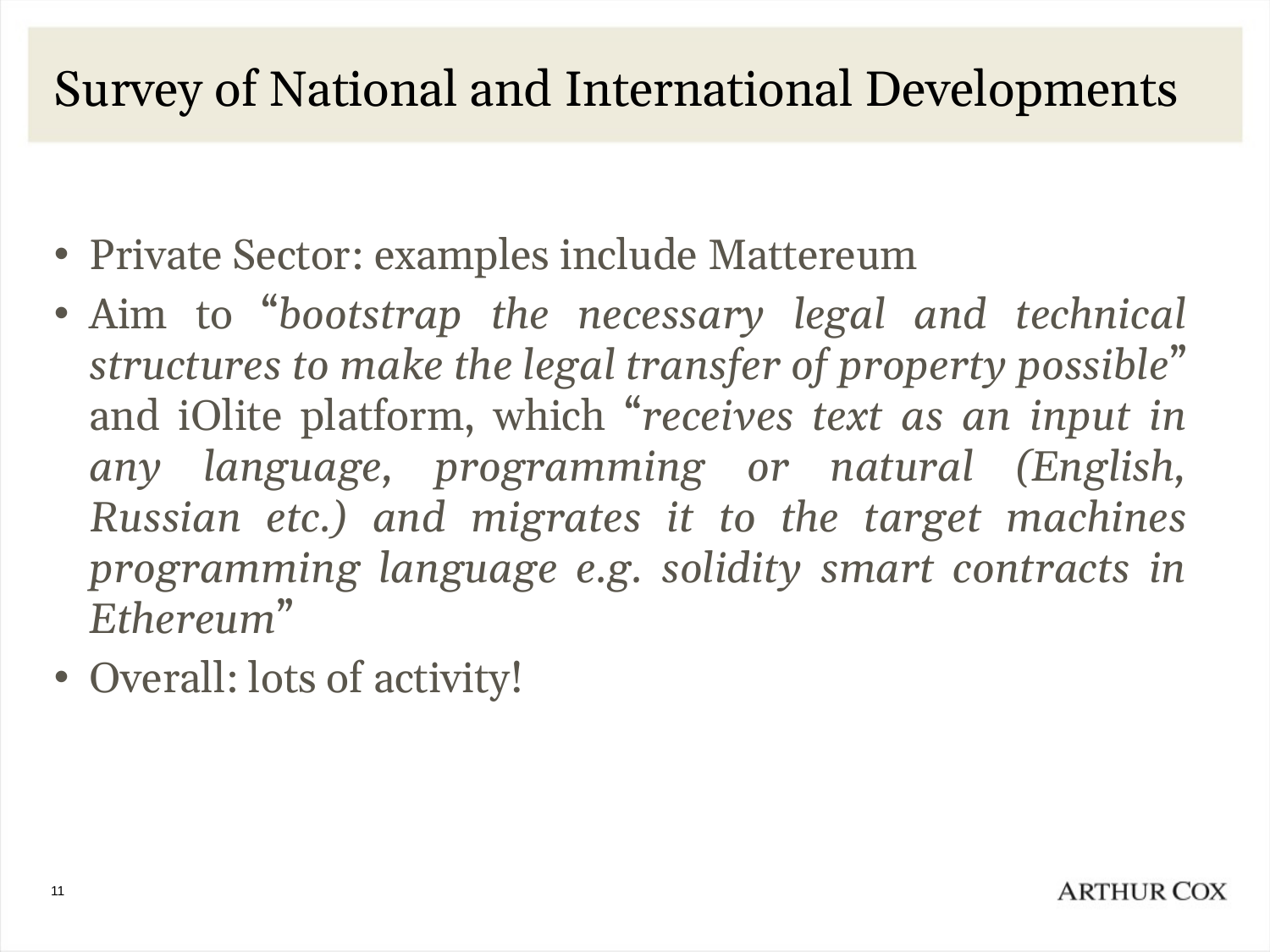

# Survey of National and International Developments
Private Sector: examples include Mattereum
Aim to “bootstrap the necessary legal and technical structures to make the legal transfer of property possible” and iOlite platform, which “receives text as an input in any language, programming or natural (English, Russian etc.) and migrates it to the target machines programming language e.g. solidity smart contracts in Ethereum”
Overall: lots of activity!

11